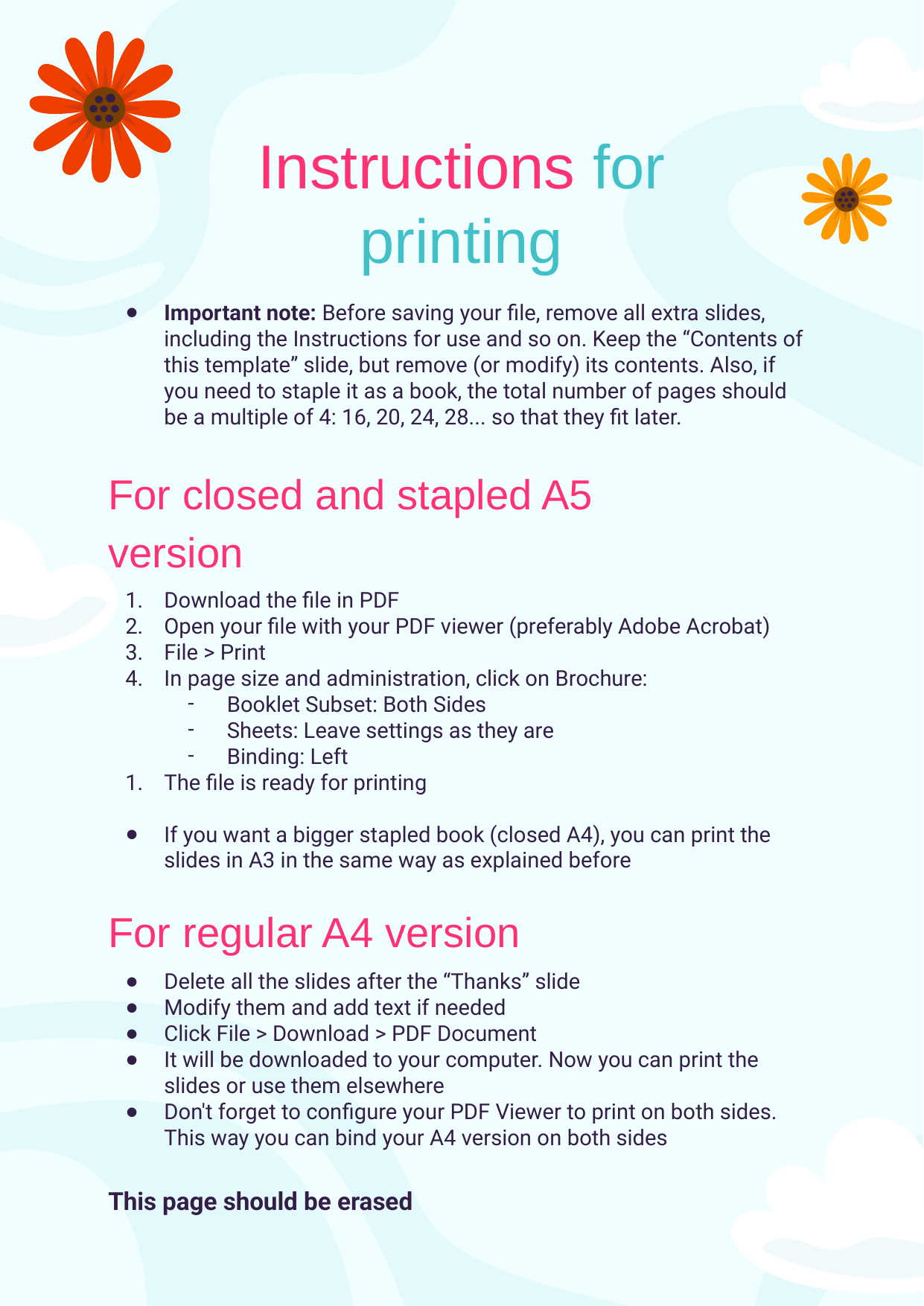

# Instructions for printing

Important note: Before saving your file, remove all extra slides, including the Instructions for use and so on. Keep the “Contents of this template” slide, but remove (or modify) its contents. Also, if you need to staple it as a book, the total number of pages should be a multiple of 4: 16, 20, 24, 28... so that they fit later.
For closed and stapled A5 version
Download the file in PDF
Open your file with your PDF viewer (preferably Adobe Acrobat)
File > Print
In page size and administration, click on Brochure:
Booklet Subset: Both Sides
Sheets: Leave settings as they are
Binding: Left
The file is ready for printing

If you want a bigger stapled book (closed A4), you can print the slides in A3 in the same way as explained before
For regular A4 version

Delete all the slides after the “Thanks” slide
Modify them and add text if needed
Click File > Download > PDF Document
It will be downloaded to your computer. Now you can print the slides or use them elsewhere
Don't forget to configure your PDF Viewer to print on both sides. This way you can bind your A4 version on both sides

This page should be erased